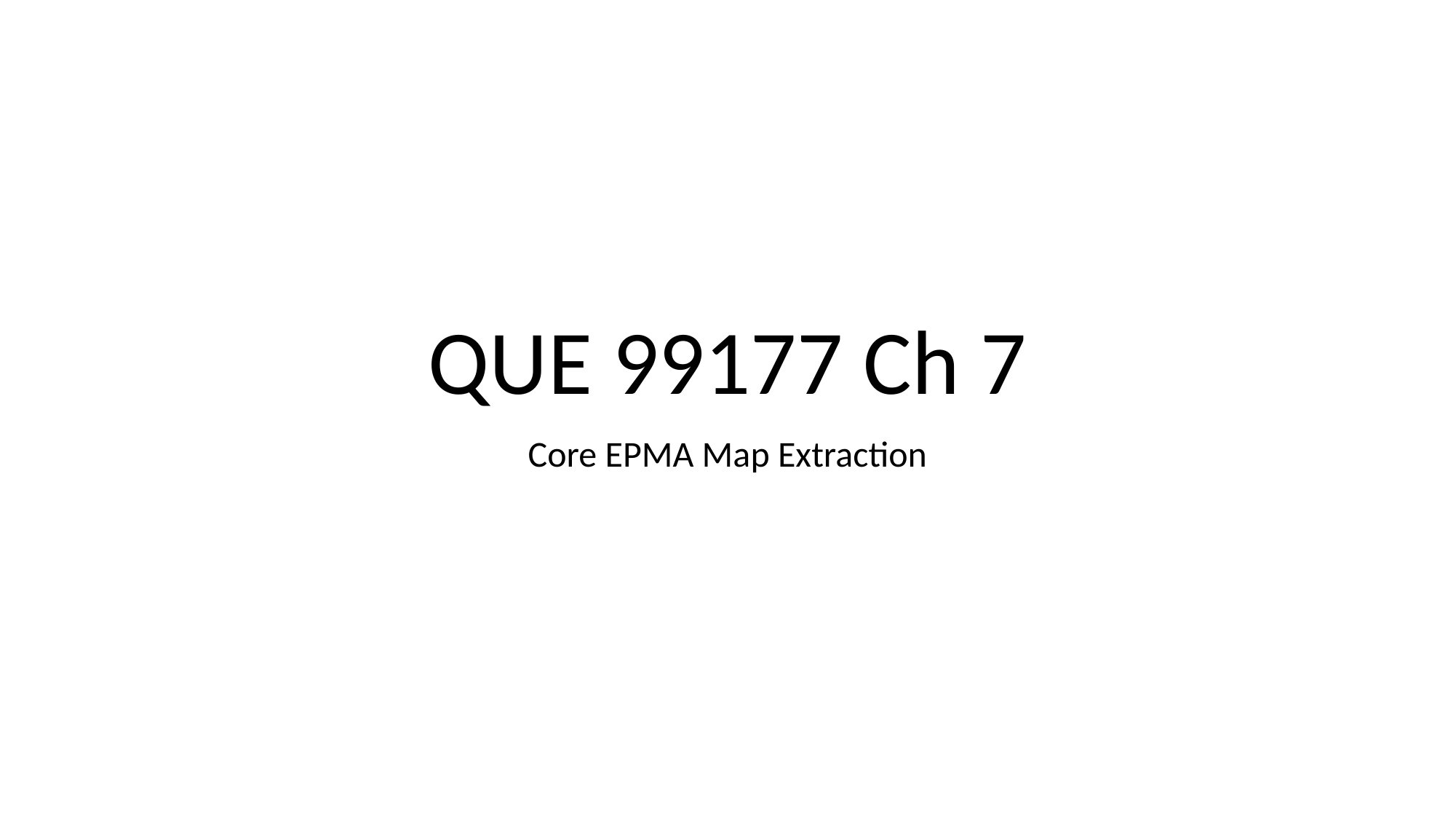

# QUE 99177 Ch 7
Core EPMA Map Extraction